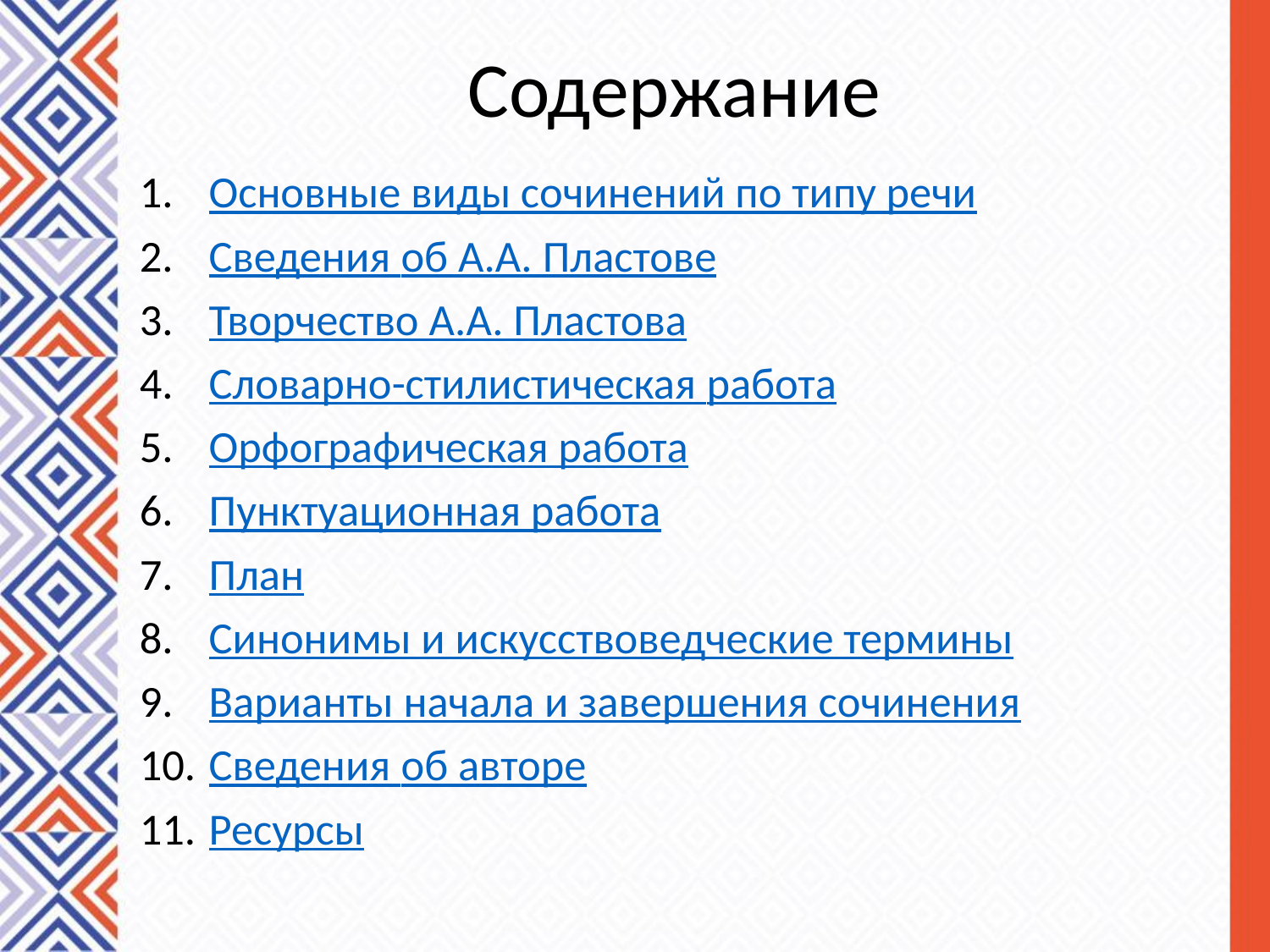

# Содержание
Основные виды сочинений по типу речи
Сведения об А.А. Пластове
Творчество А.А. Пластова
Словарно-стилистическая работа
Орфографическая работа
Пунктуационная работа
План
Синонимы и искусствоведческие термины
Варианты начала и завершения сочинения
Сведения об авторе
Ресурсы